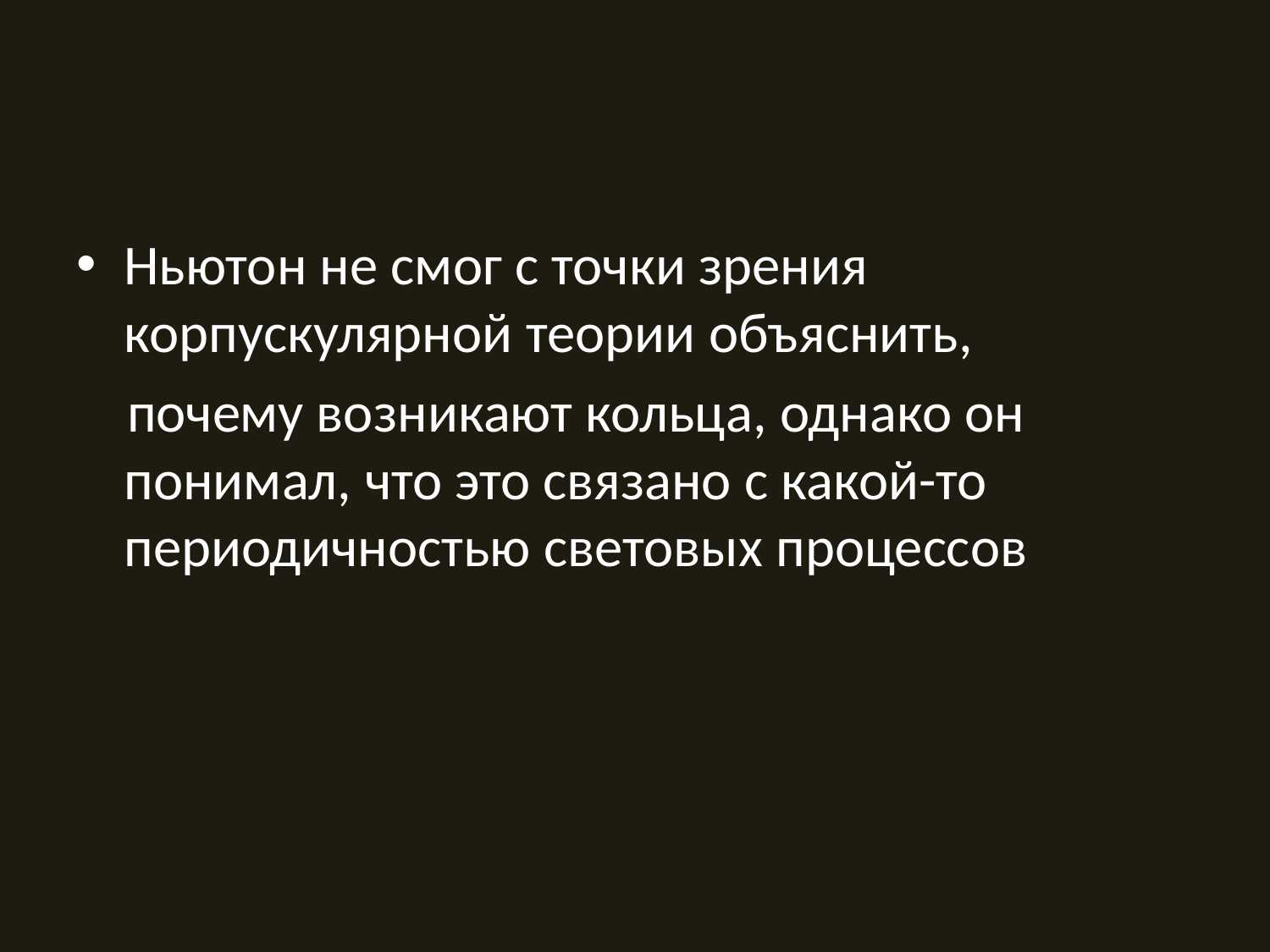

#
Ньютон не смог с точки зрения корпускулярной теории объяснить,
    почему возникают кольца, однако он понимал, что это связано с какой-то периодичностью световых процессов